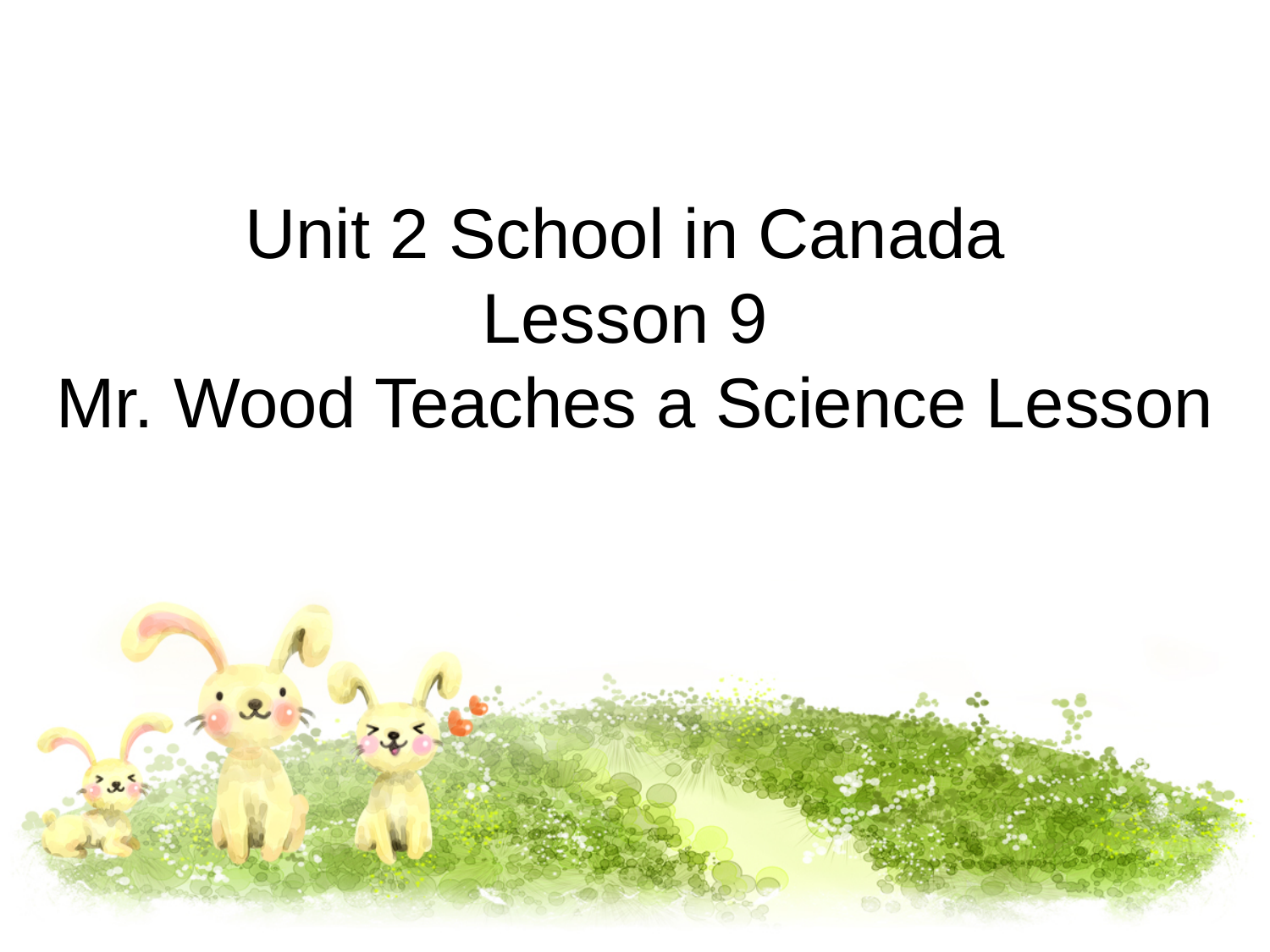

# Unit 2 School in Canada Lesson 9 Mr. Wood Teaches a Science Lesson